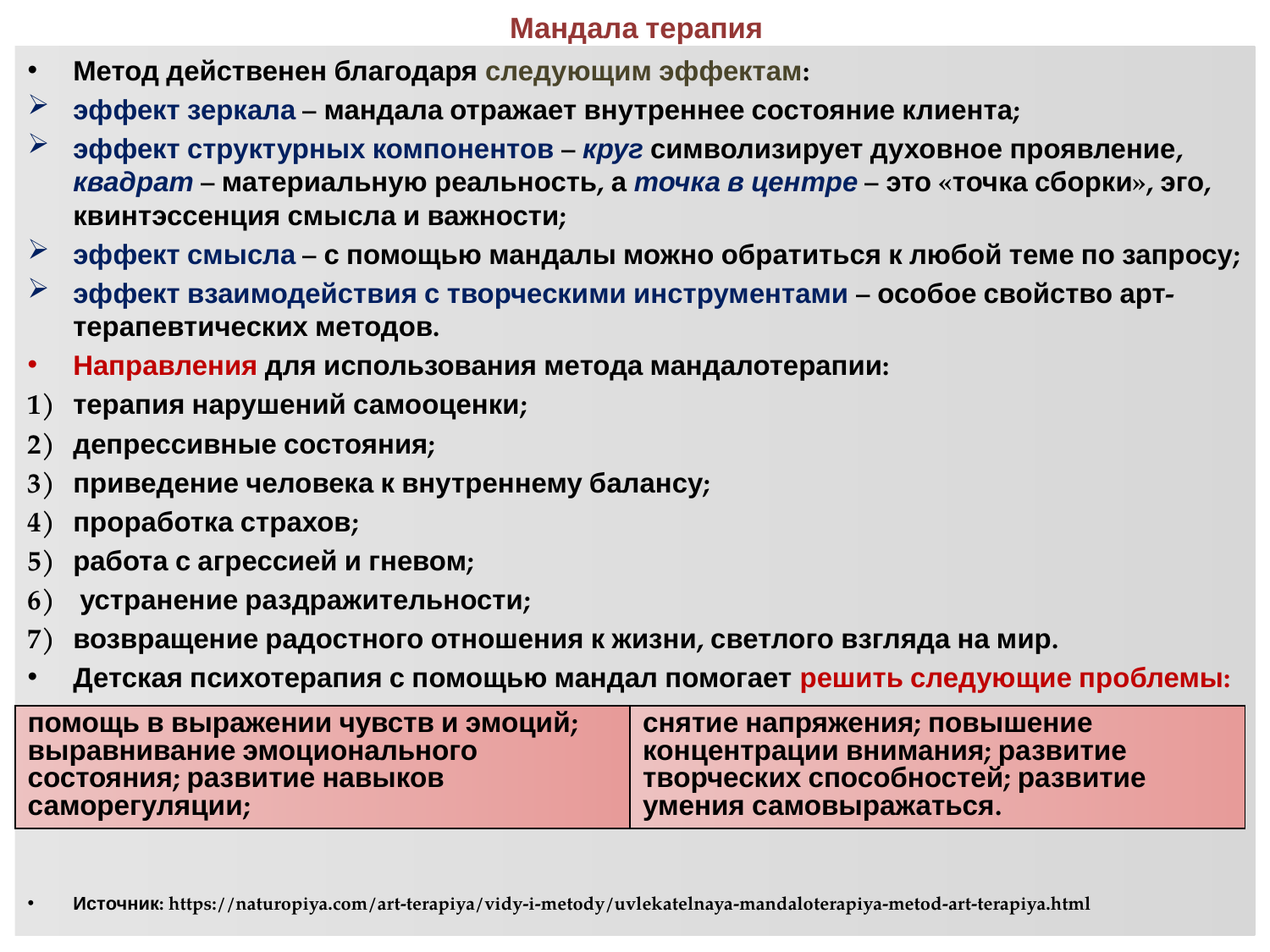

# Мандала терапия
Метод действенен благодаря следующим эффектам:
эффект зеркала – мандала отражает внутреннее состояние клиента;
эффект структурных компонентов – круг символизирует духовное проявление, квадрат – материальную реальность, а точка в центре – это «точка сборки», эго, квинтэссенция смысла и важности;
эффект смысла – с помощью мандалы можно обратиться к любой теме по запросу;
эффект взаимодействия с творческими инструментами – особое свойство арт-терапевтических методов.
Направления для использования метода мандалотерапии:
терапия нарушений самооценки;
депрессивные состояния;
приведение человека к внутреннему балансу;
проработка страхов;
работа с агрессией и гневом;
 устранение раздражительности;
возвращение радостного отношения к жизни, светлого взгляда на мир.
Детская психотерапия с помощью мандал помогает решить следующие проблемы:

Источник: https://naturopiya.com/art-terapiya/vidy-i-metody/uvlekatelnaya-mandaloterapiya-metod-art-terapiya.html
| помощь в выражении чувств и эмоций; выравнивание эмоционального состояния; развитие навыков саморегуляции; | снятие напряжения; повышение концентрации внимания; развитие творческих способностей; развитие умения самовыражаться. |
| --- | --- |